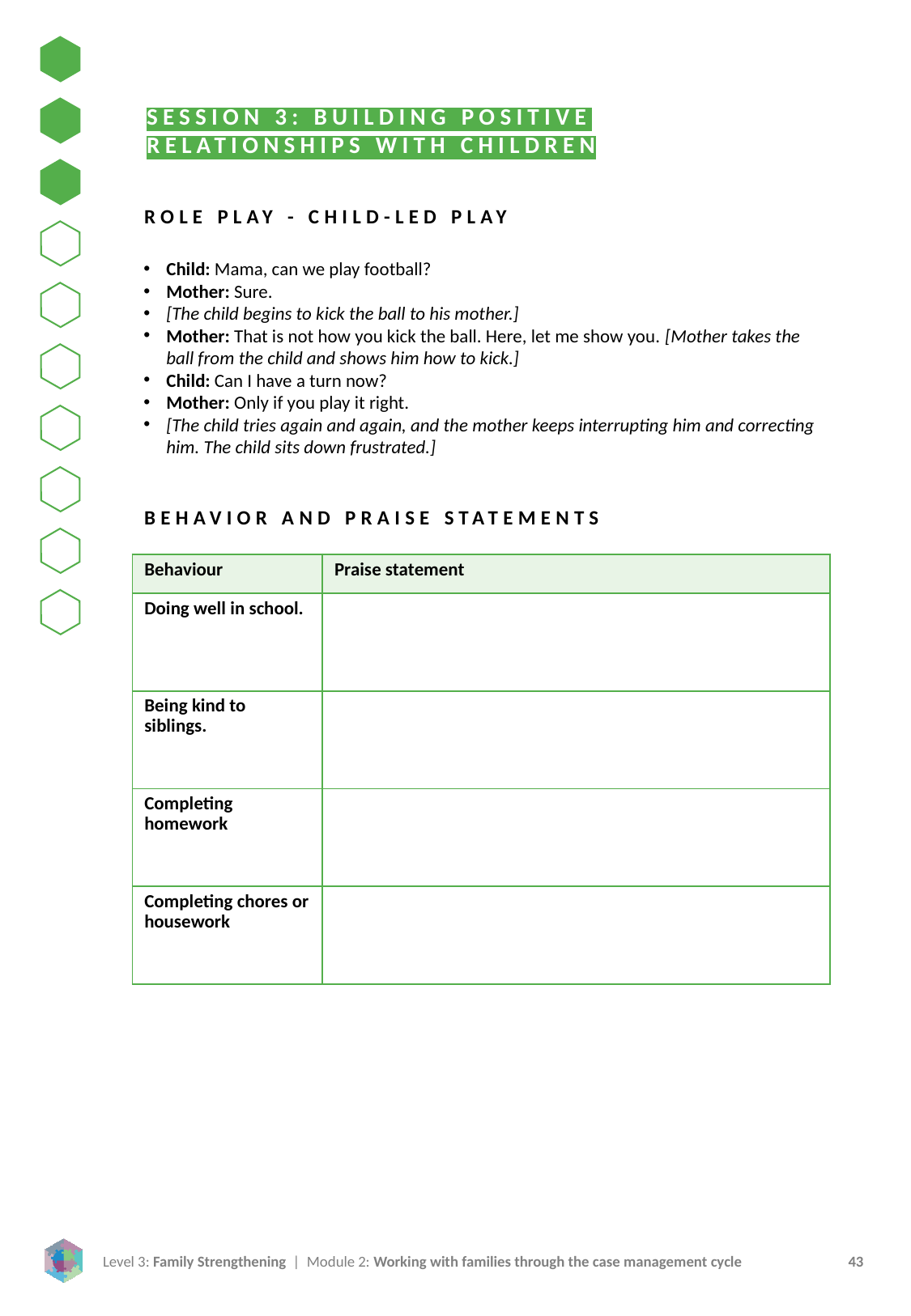

SESSION 3: BUILDING POSITIVE RELATIONSHIPS WITH CHILDREN

ROLE PLAY - CHILD-LED PLAY

Child: Mama, can we play football?
Mother: Sure.
[The child begins to kick the ball to his mother.]
Mother: That is not how you kick the ball. Here, let me show you. [Mother takes the ball from the child and shows him how to kick.]
Child: Can I have a turn now?
Mother: Only if you play it right.
[The child tries again and again, and the mother keeps interrupting him and correcting him. The child sits down frustrated.]

BEHAVIOR AND PRAISE STATEMENTS

| Behaviour | Praise statement |
| --- | --- |
| Doing well in school. |  |
| Being kind to siblings. |  |
| Completing homework |  |
| Completing chores or housework |  |